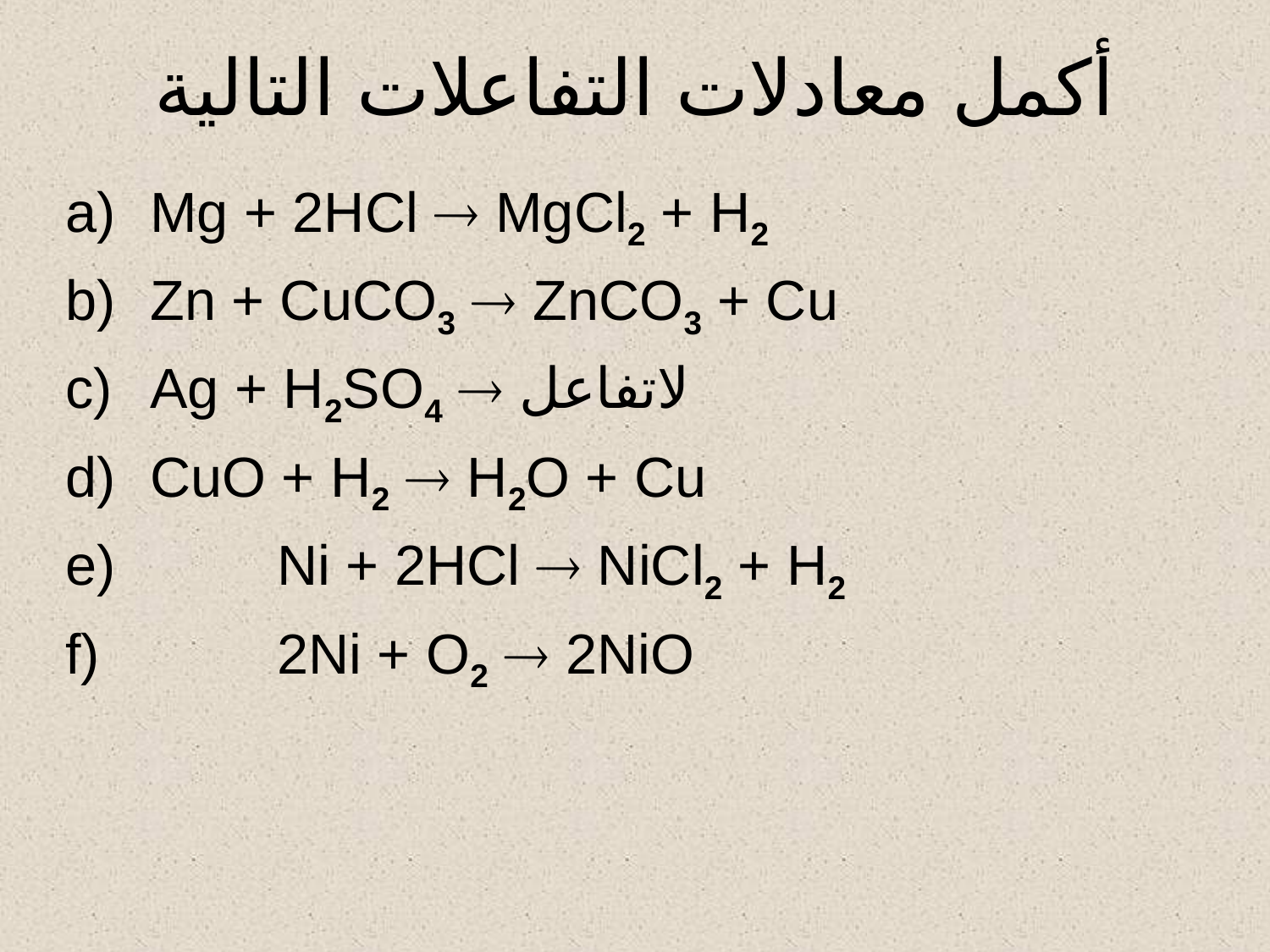

# أكمل معادلات التفاعلات التالية
Mg + 2HCl → MgCl2 + H2
Zn + CuCO3 → ZnCO3 + Cu
Ag + H2SO4 → لاتفاعل
CuO + H2 → H2O + Cu
	Ni + 2HCl → NiCl2 + H2
	2Ni + O2 → 2NiO